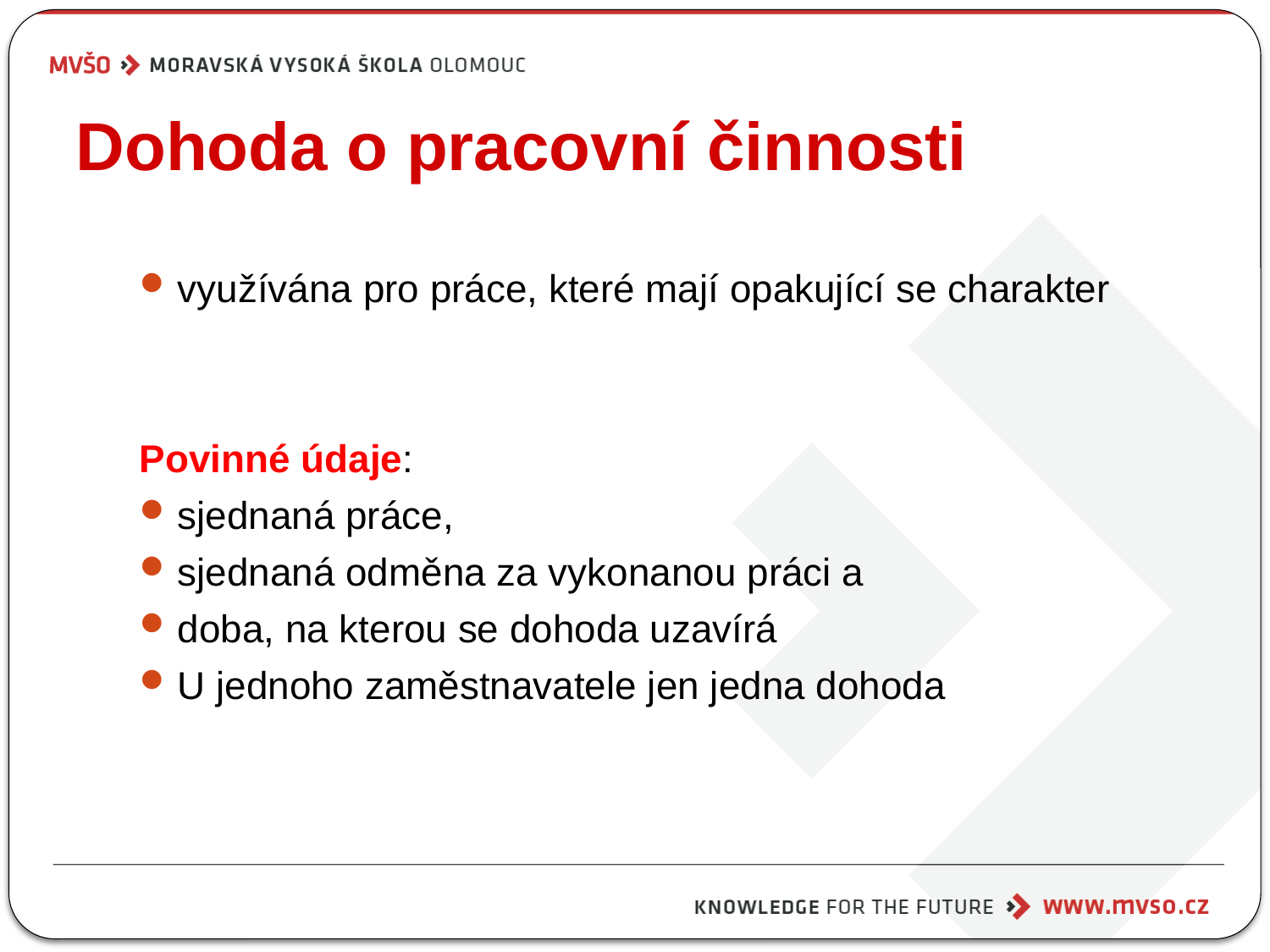

# Dohoda o pracovní činnosti

využívána pro práce, které mají opakující se charakter

Povinné údaje:
sjednaná práce,
sjednaná odměna za vykonanou práci a
doba, na kterou se dohoda uzavírá
U jednoho zaměstnavatele jen jedna dohoda